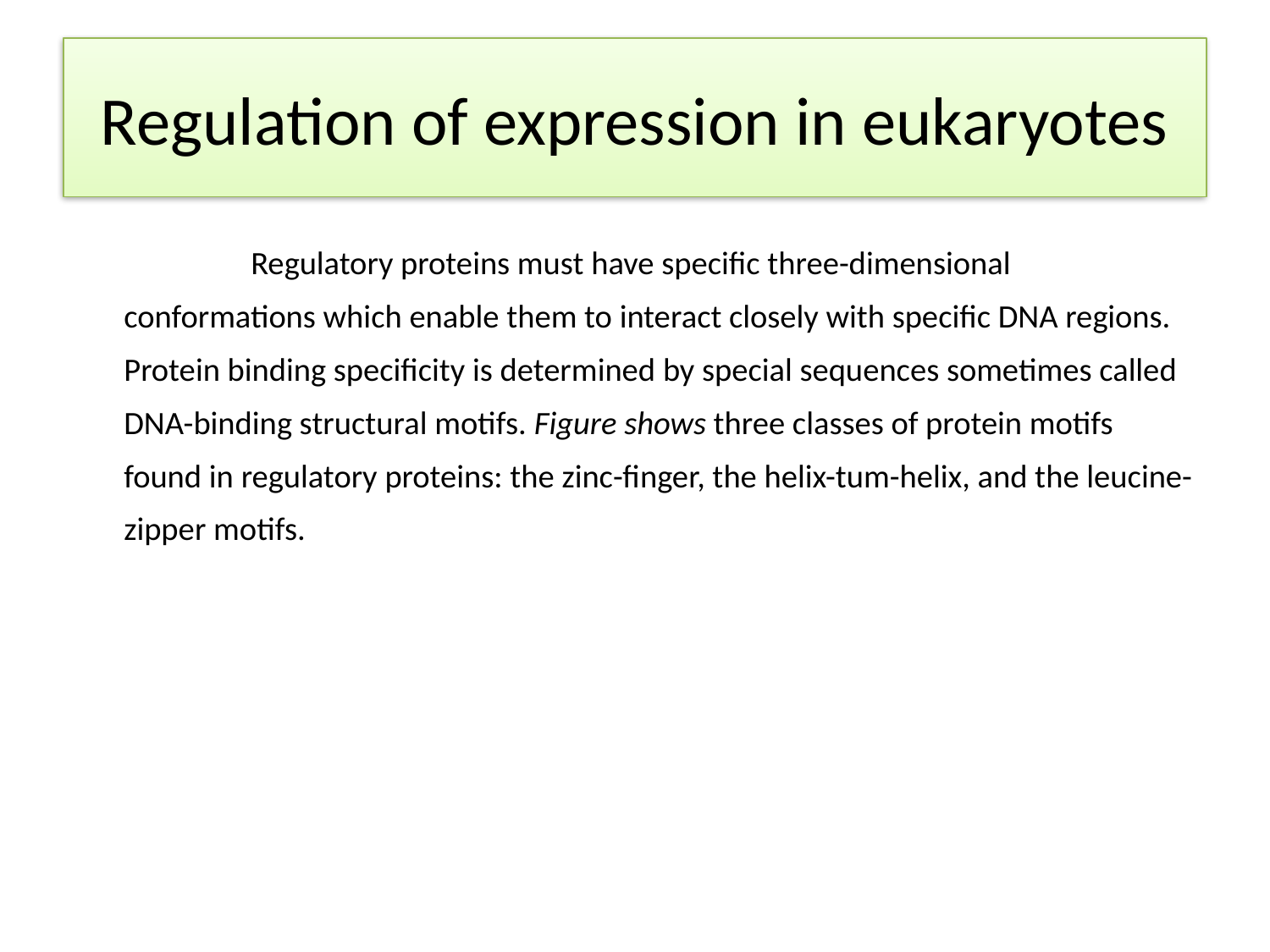

# Regulation of expression in eukaryotes
		Regulatory proteins must have specific three-dimensional conformations which enable them to interact closely with specific DNA regions. Protein binding specificity is determined by special sequences sometimes called DNA-binding structural motifs. Figure shows three classes of protein motifs found in regulatory proteins: the zinc-finger, the helix-tum-helix, and the leucine-zipper motifs.